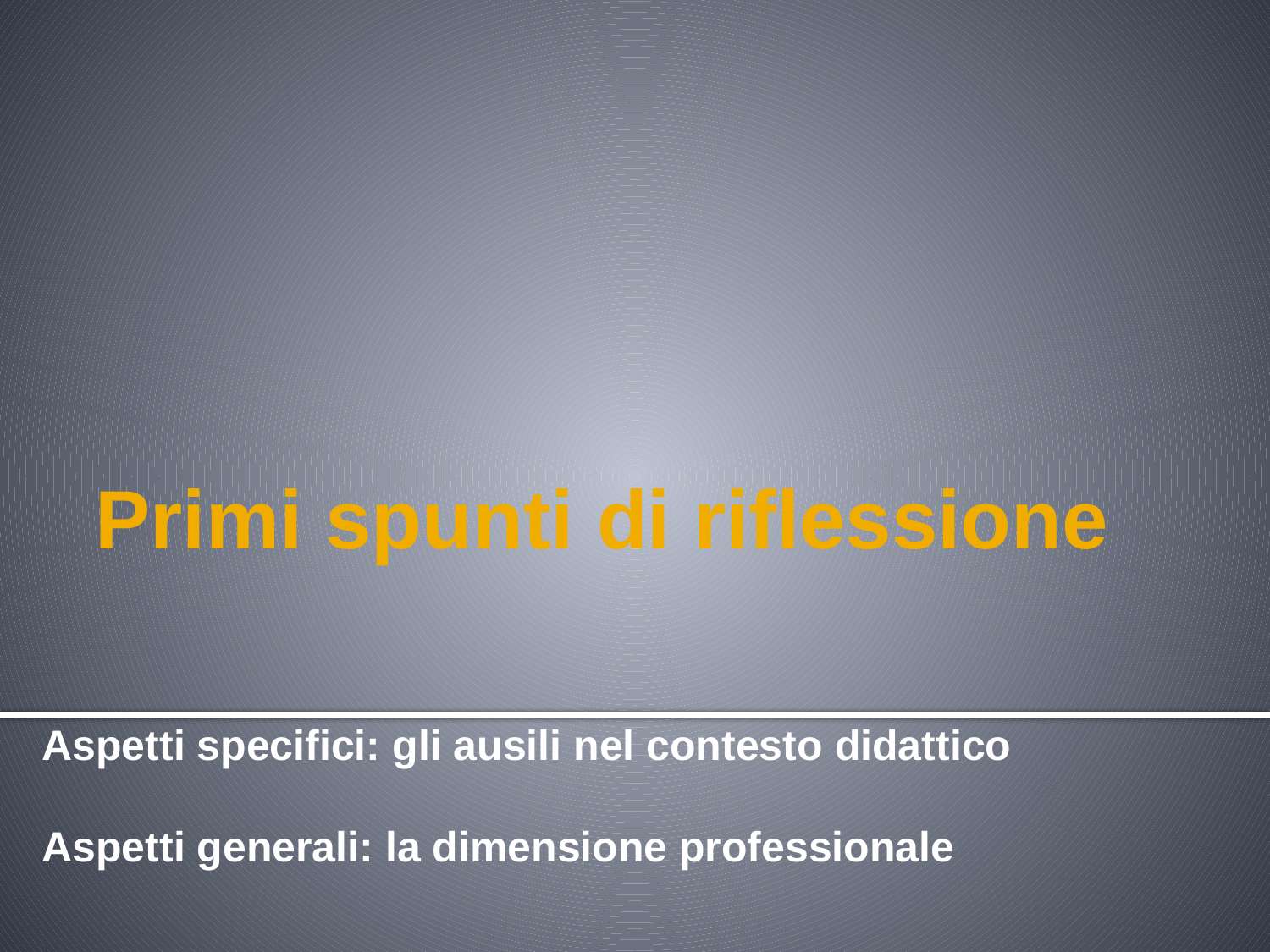

# Primi spunti di riflessione
Aspetti specifici: gli ausili nel contesto didattico

Aspetti generali: la dimensione professionale